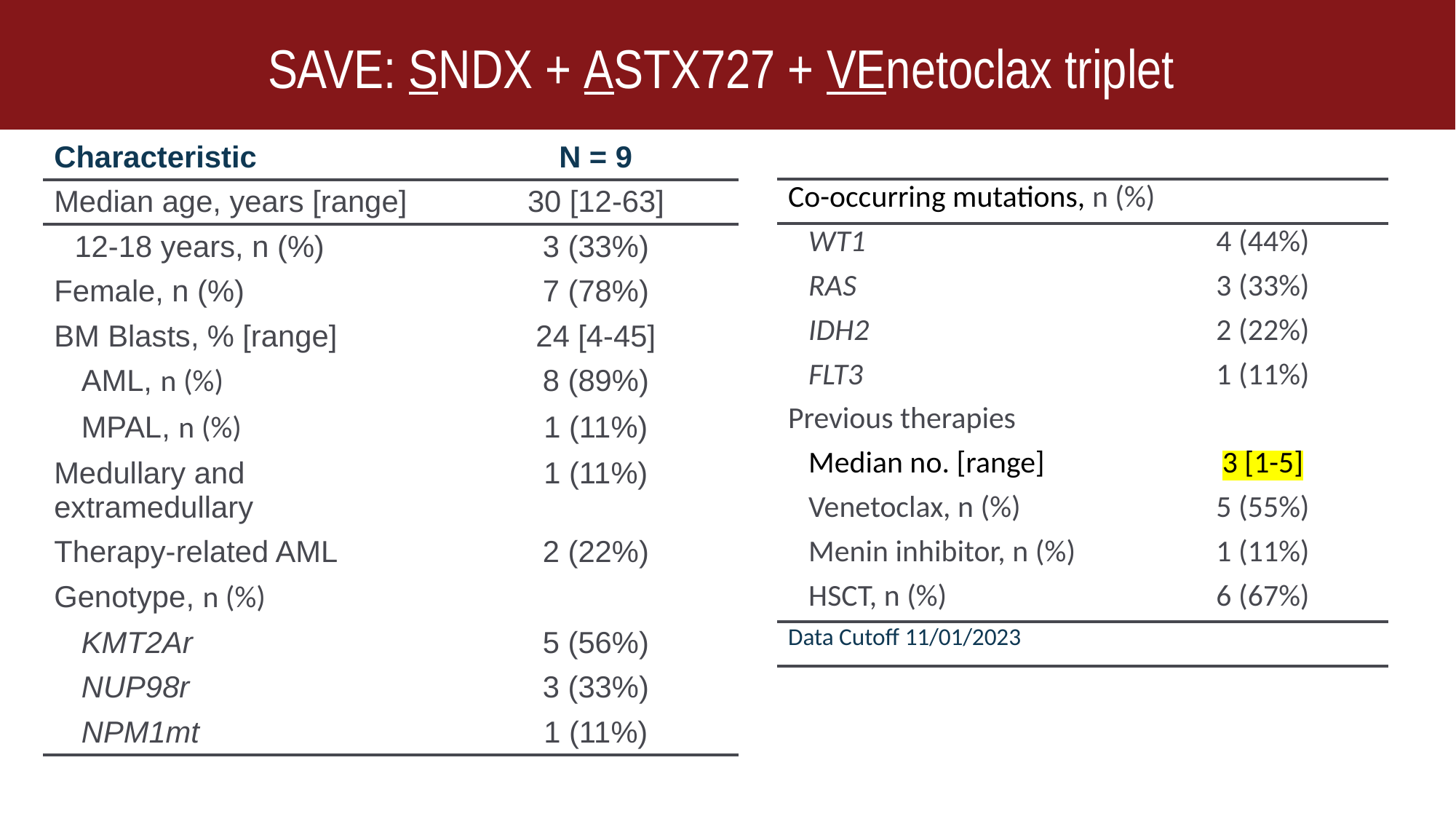

SAVE: SNDX + ASTX727 + VEnetoclax triplet
| Characteristic | N = 9 |
| --- | --- |
| Median age, years [range] | 30 [12-63] |
| 12-18 years, n (%) | 3 (33%) |
| Female, n (%) | 7 (78%) |
| BM Blasts, % [range] | 24 [4-45] |
| AML, n (%) | 8 (89%) |
| MPAL, n (%) | 1 (11%) |
| Medullary and extramedullary | 1 (11%) |
| Therapy-related AML | 2 (22%) |
| Genotype, n (%) |  |
| KMT2Ar | 5 (56%) |
| NUP98r | 3 (33%) |
| NPM1mt | 1 (11%) |
| Characteristic | N = 9 |
| --- | --- |
| Co-occurring mutations, n (%) |  |
| WT1 | 4 (44%) |
| RAS | 3 (33%) |
| IDH2 | 2 (22%) |
| FLT3 | 1 (11%) |
| Previous therapies |  |
| Median no. [range] | 3 [1-5] |
| Venetoclax, n (%) | 5 (55%) |
| Menin inhibitor, n (%) | 1 (11%) |
| HSCT, n (%) | 6 (67%) |
| Data Cutoff 11/01/2023 |  |